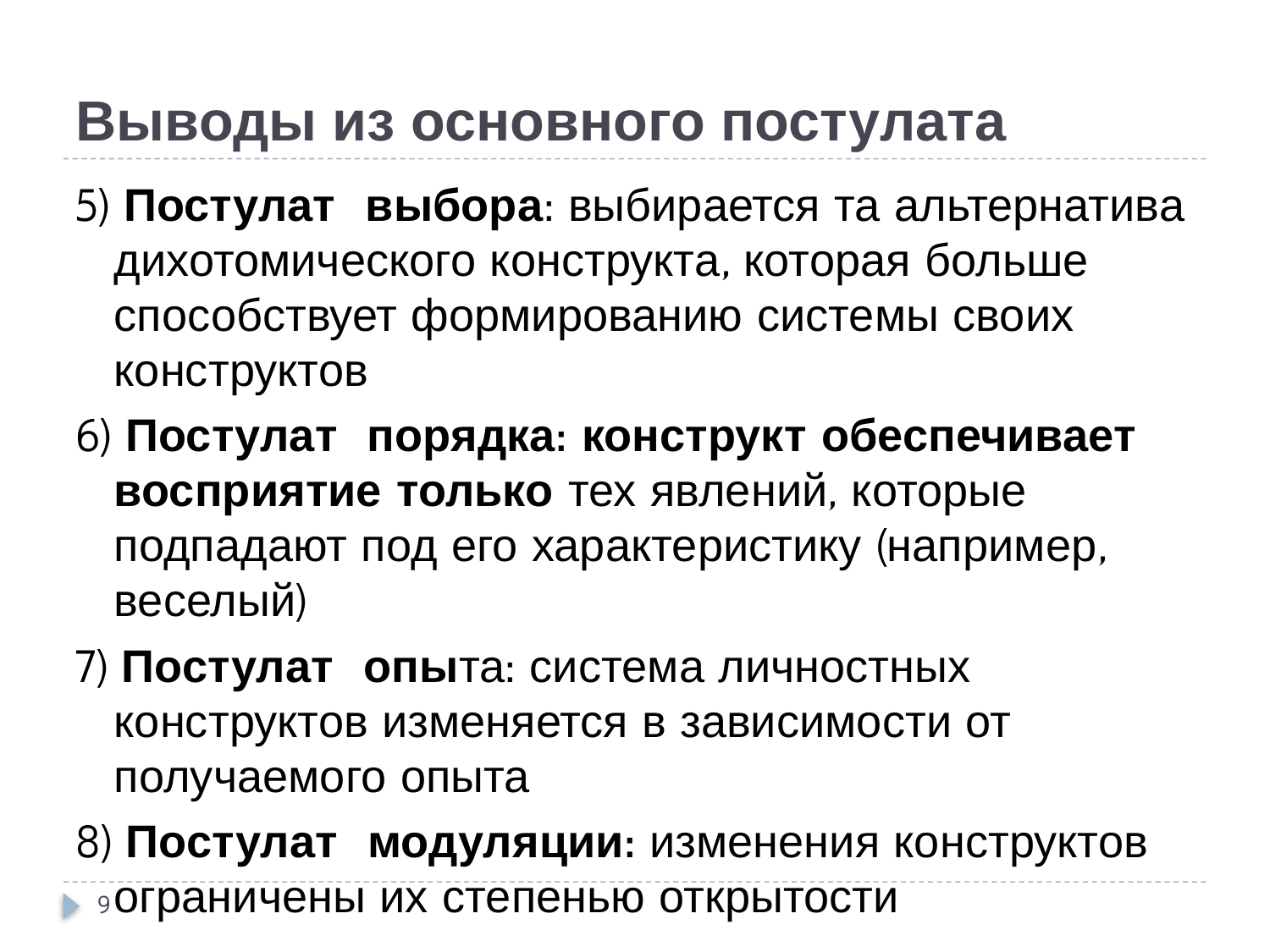

# Выводы из основного постулата
5) Постулат  выбора: выбирается та альтернатива дихотомического конструкта, которая больше способствует формированию системы своих конструктов
6) Постулат  порядка: конструкт обеспечивает восприятие только тех явлений, которые подпадают под его характеристику (например, веселый)
7) Постулат  опыта: система личностных конструктов изменяется в зависимости от получаемого опыта
8) Постулат  модуляции: изменения конструктов ограничены их степенью открытости

9